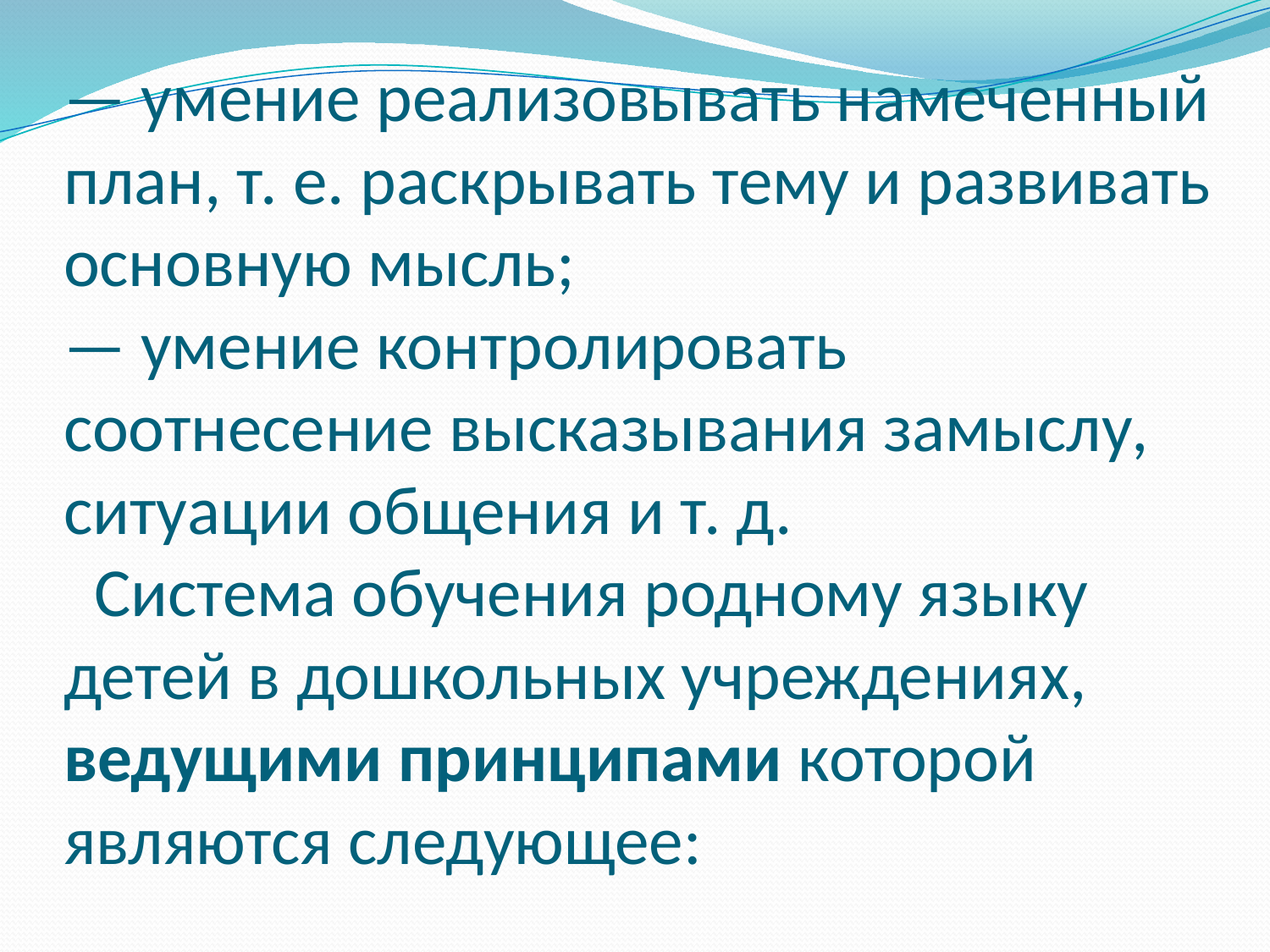

# — умение реализовывать намеченный план, т. е. раскрывать тему и развивать основную мысль; — умение контролировать соотнесение высказывания замыслу, ситуации общения и т. д. Система обучения родному языку детей в дошкольных учреждениях, ведущими принципами которой являются следующее: